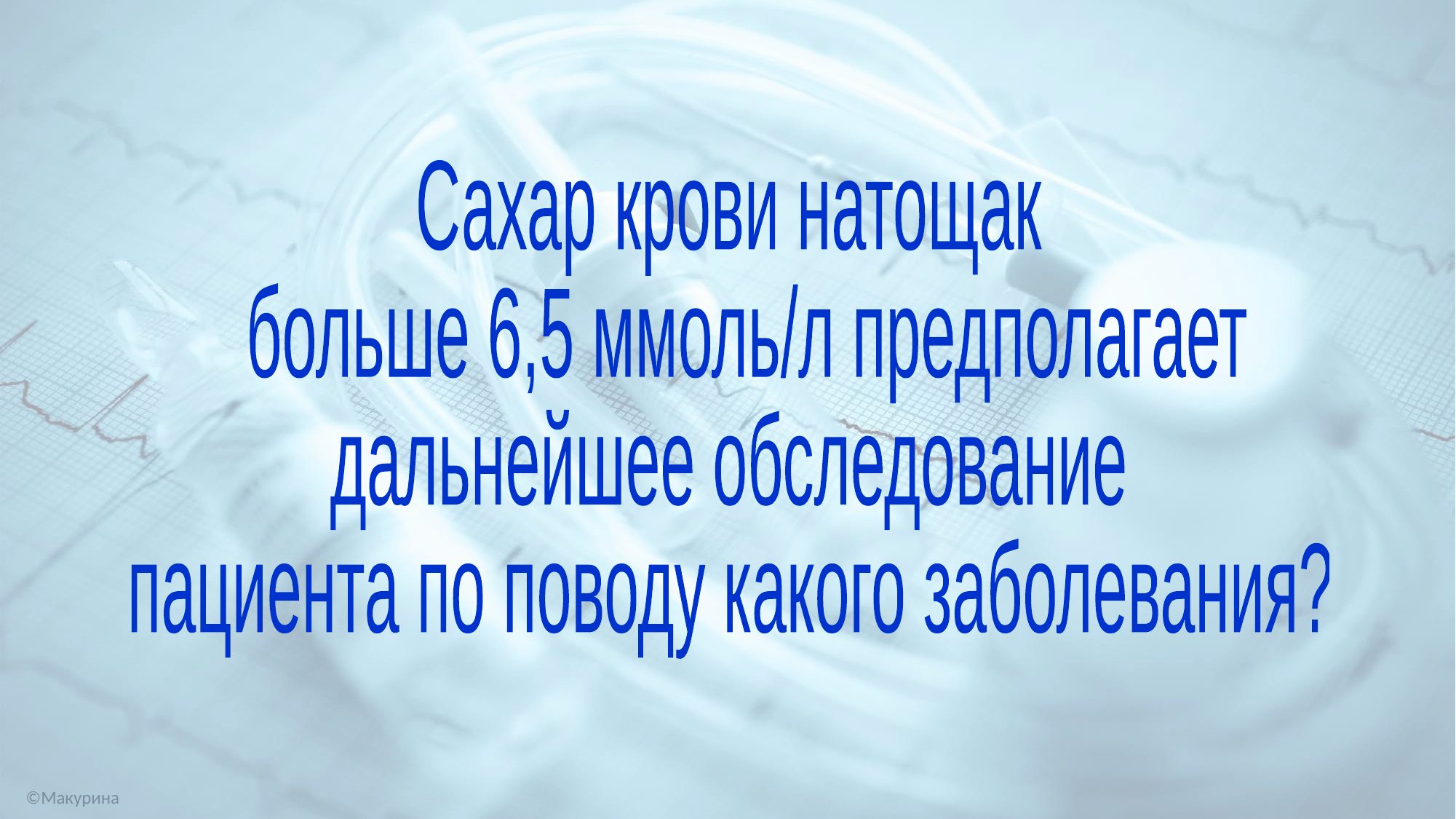

Сахар крови натощак
 больше 6,5 ммоль/л предполагает
дальнейшее обследование
пациента по поводу какого заболевания?